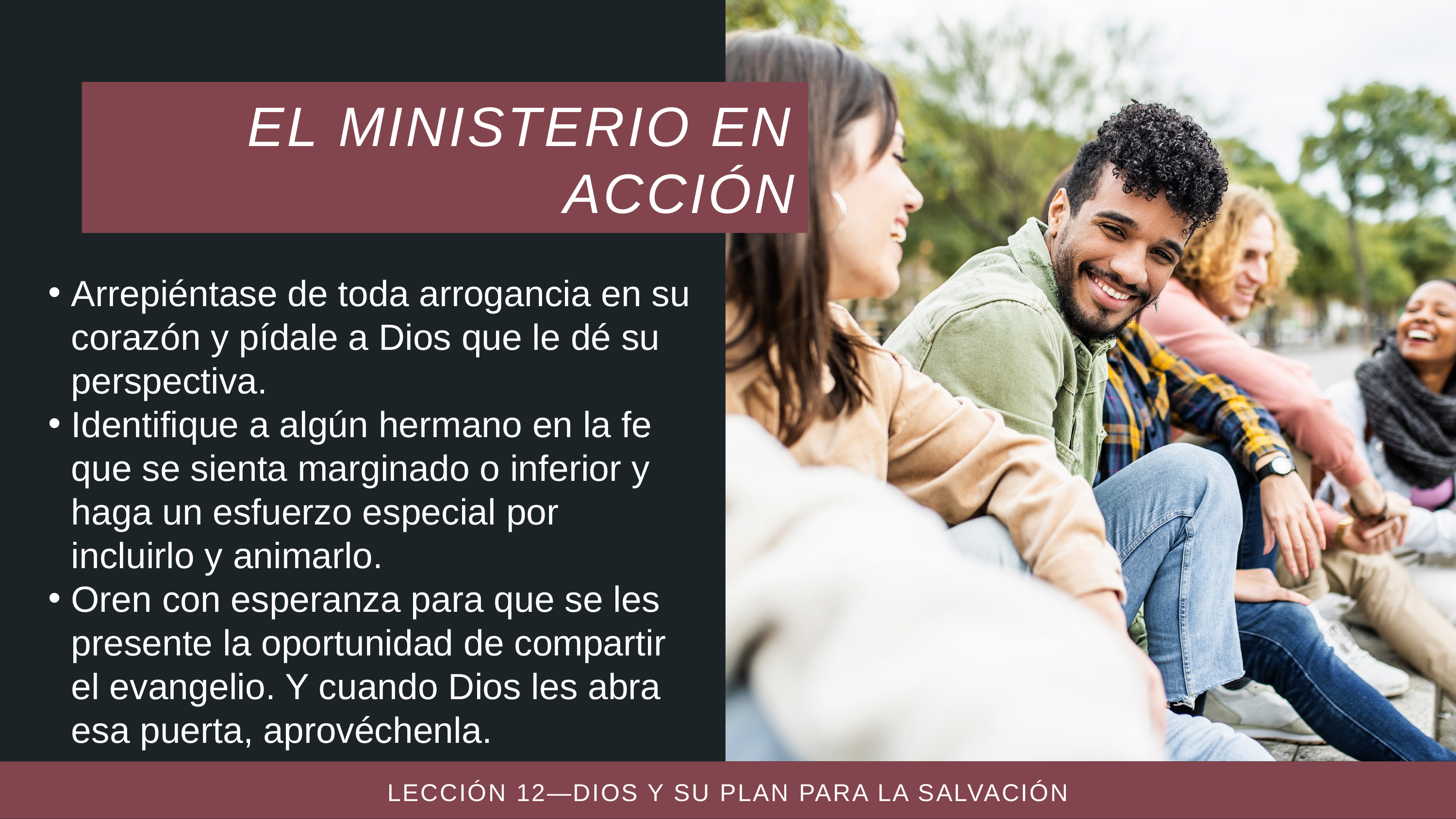

Arrepiéntase de toda arrogancia en su corazón y pídale a Dios que le dé su perspectiva.
Identifique a algún hermano en la fe que se sienta marginado o inferior y haga un esfuerzo especial por incluirlo y animarlo.
Oren con esperanza para que se les presente la oportunidad de compartir el evangelio. Y cuando Dios les abra esa puerta, aprovéchenla.